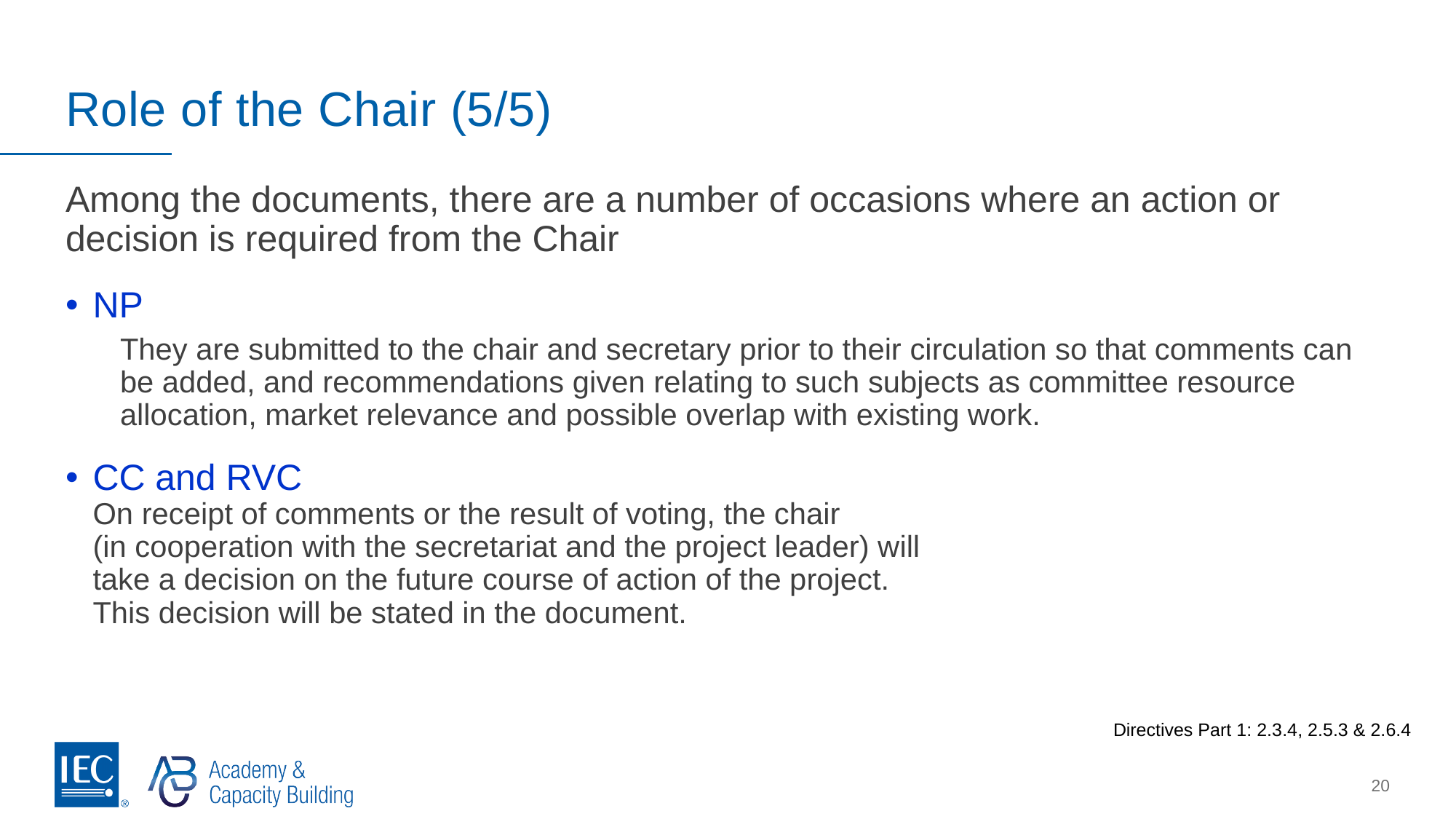

# Role of the Chair (5/5)
Among the documents, there are a number of occasions where an action or decision is required from the Chair
NP
They are submitted to the chair and secretary prior to their circulation so that comments can be added, and recommendations given relating to such subjects as committee resource allocation, market relevance and possible overlap with existing work.
CC and RVC
On receipt of comments or the result of voting, the chair
(in cooperation with the secretariat and the project leader) will
take a decision on the future course of action of the project.
This decision will be stated in the document.
Directives Part 1: 2.3.4, 2.5.3 & 2.6.4
20